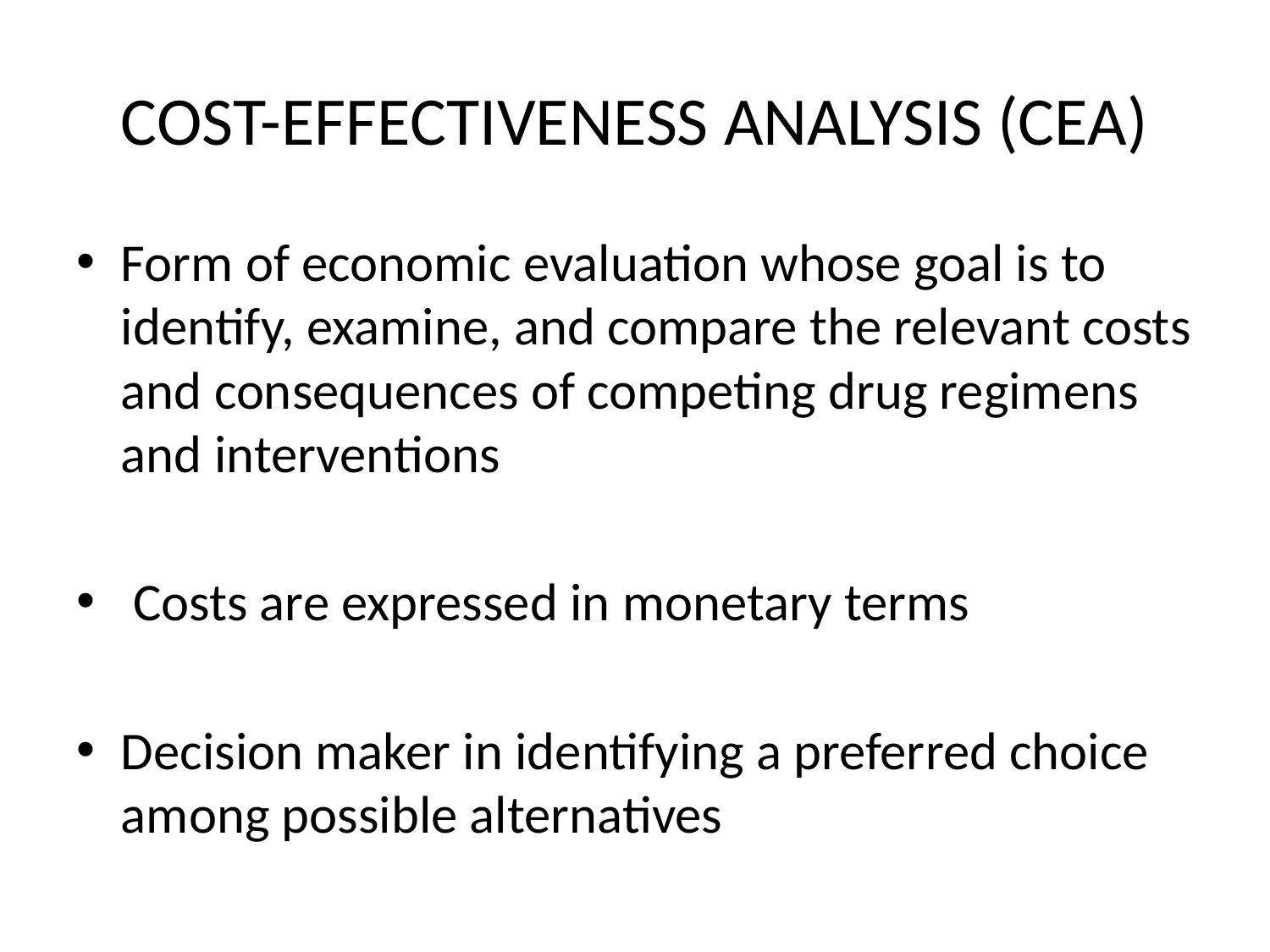

# COST-EFFECTIVENESS ANALYSIS (CEA)
Form of economic evaluation whose goal is to identify, examine, and compare the relevant costs and consequences of competing drug regimens and interventions

 Costs are expressed in monetary terms

Decision maker in identifying a preferred choice among possible alternatives